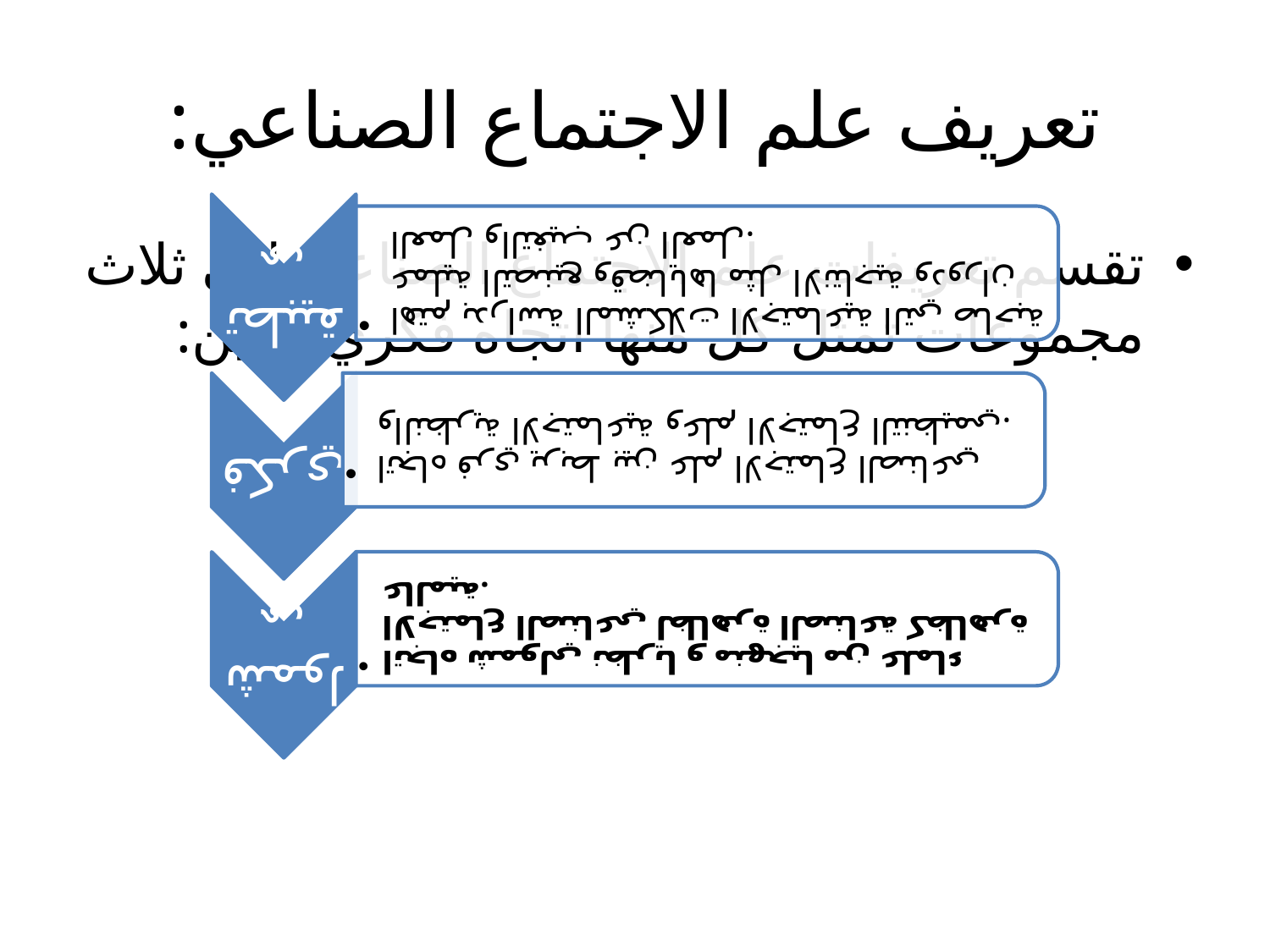

# تعريف علم الاجتماع الصناعي:
تطبيقي
اهتم بدراسة المشكلات الاجتماعية التي صاحبة عملية التصنيع وقضاياها مثل الانتاجية ودوران العمل والتغيب عن العمل.
فكري
اتجاه فري يربط بين علم الاجتماع الصناعي والنظرية الاجتماعية وعلم الاجتماع التنظيمي.
شمولي
اتجاه شمولي نظريا و منهجيا من علماء الاجتماع الصناعي لظاهرة الصناعة كظاهرة عالمية.
تقسم تعريفات علم الاجتماع الصناعي إلى ثلاث مجموعات تمثل كل منها اتجاه فكري معين: